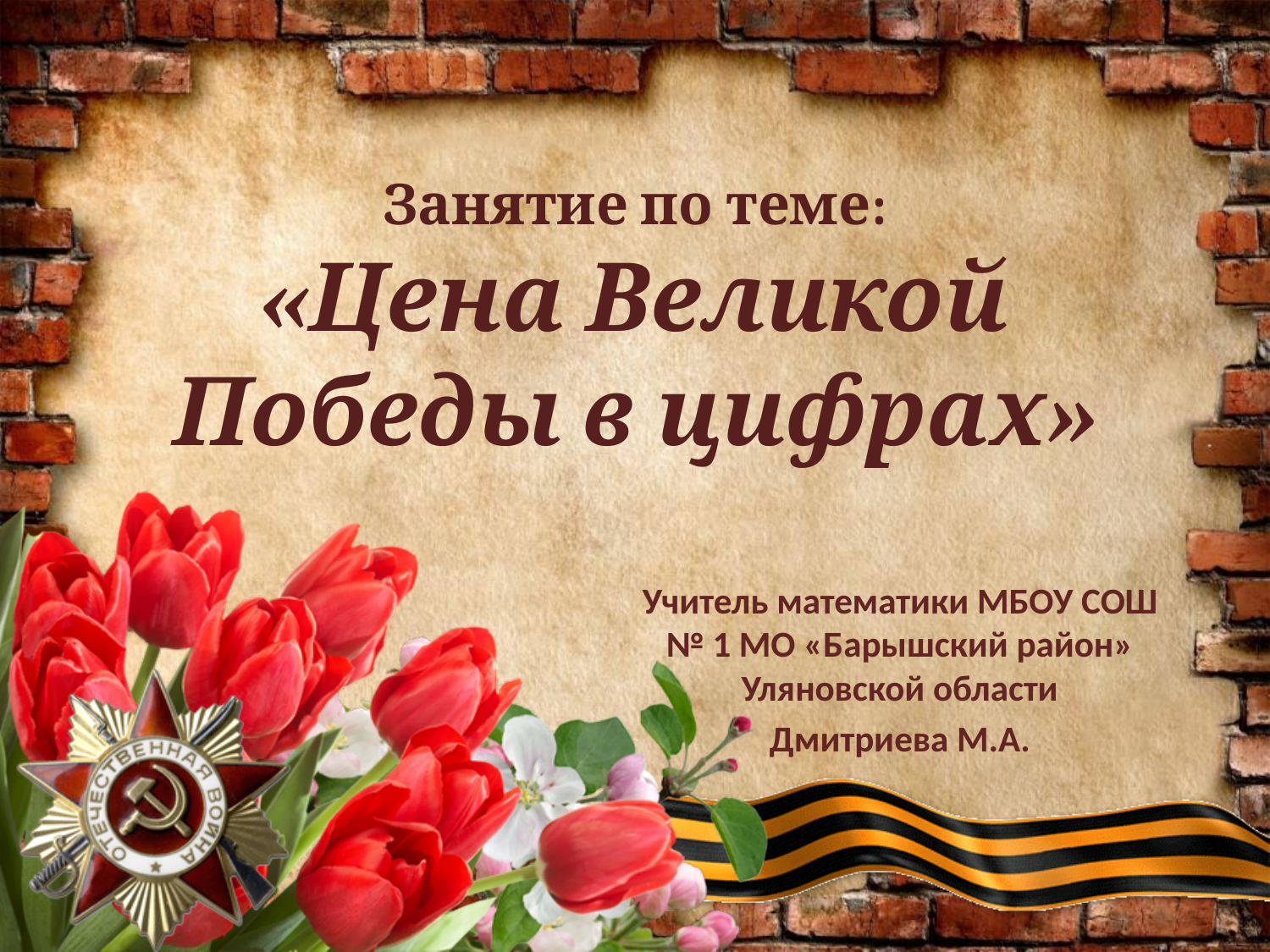

# Занятие по теме: «Цена Великой Победы в цифрах»
Учитель математики МБОУ СОШ № 1 МО «Барышский район» Уляновской области
Дмитриева М.А.